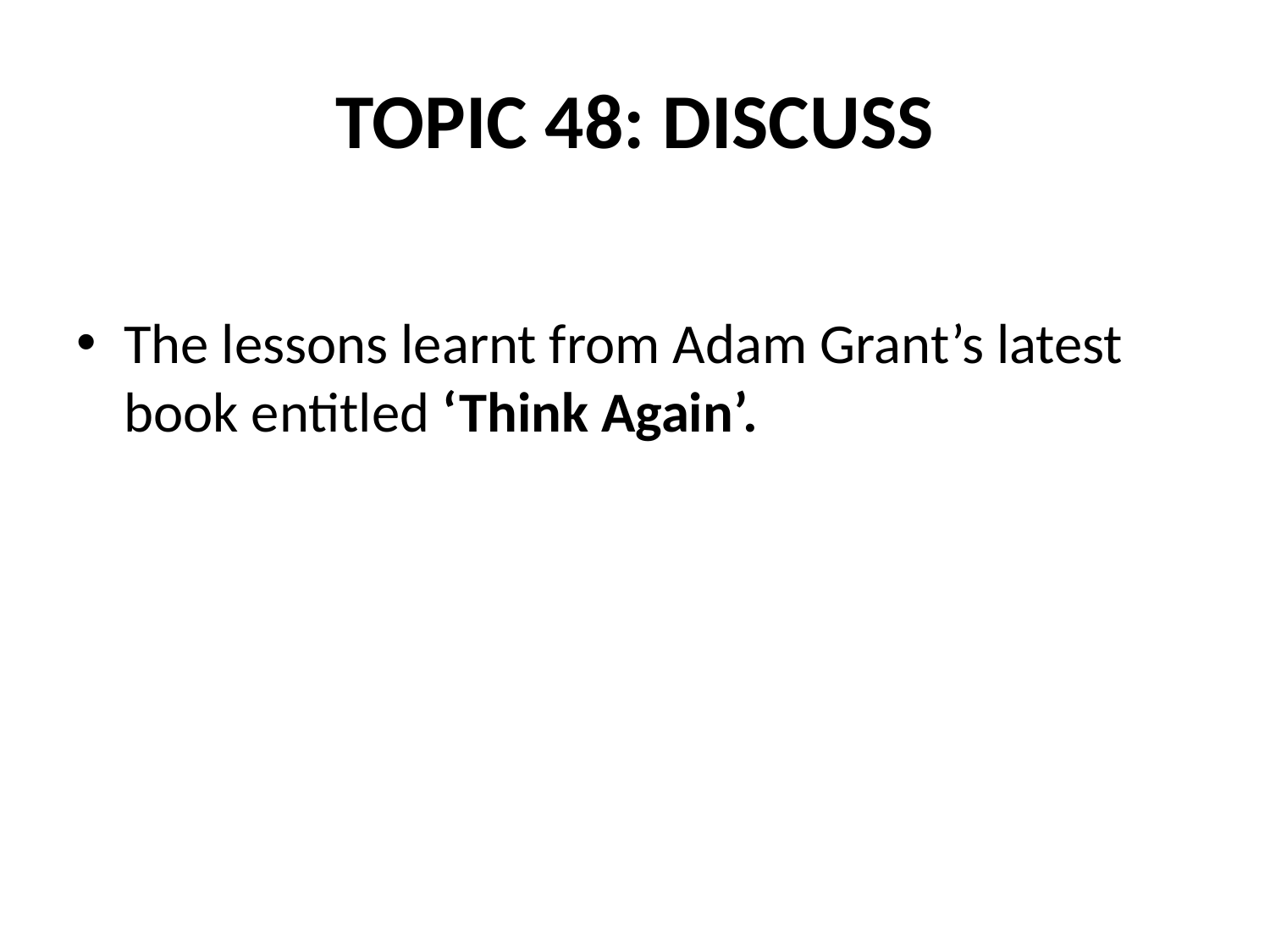

# TOPIC 48: DISCUSS

The lessons learnt from Adam Grant’s latest book entitled ‘Think Again’.